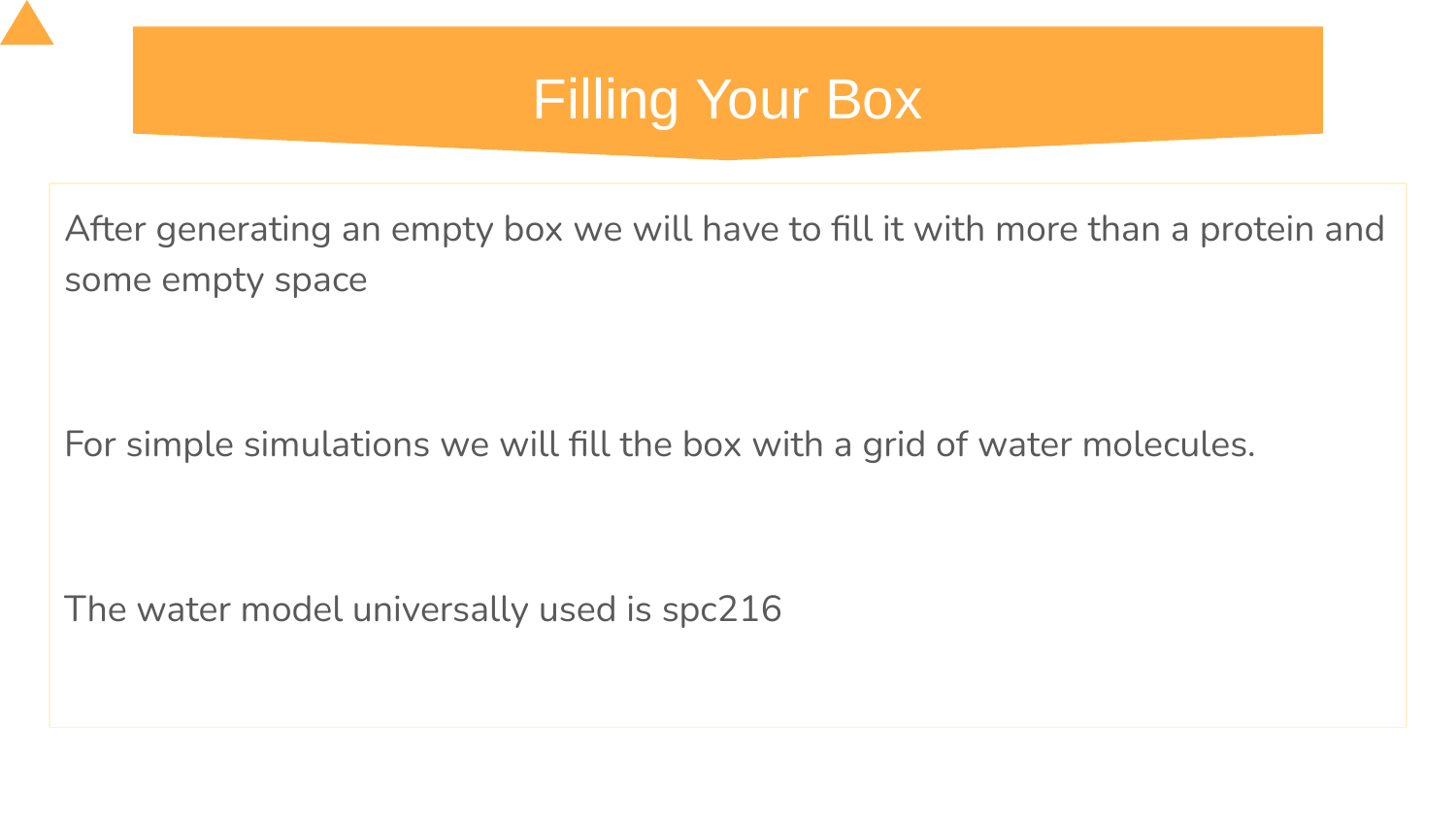

# Filling Your Box
After generating an empty box we will have to fill it with more than a protein and some empty space

For simple simulations we will fill the box with a grid of water molecules.

The water model universally used is spc216